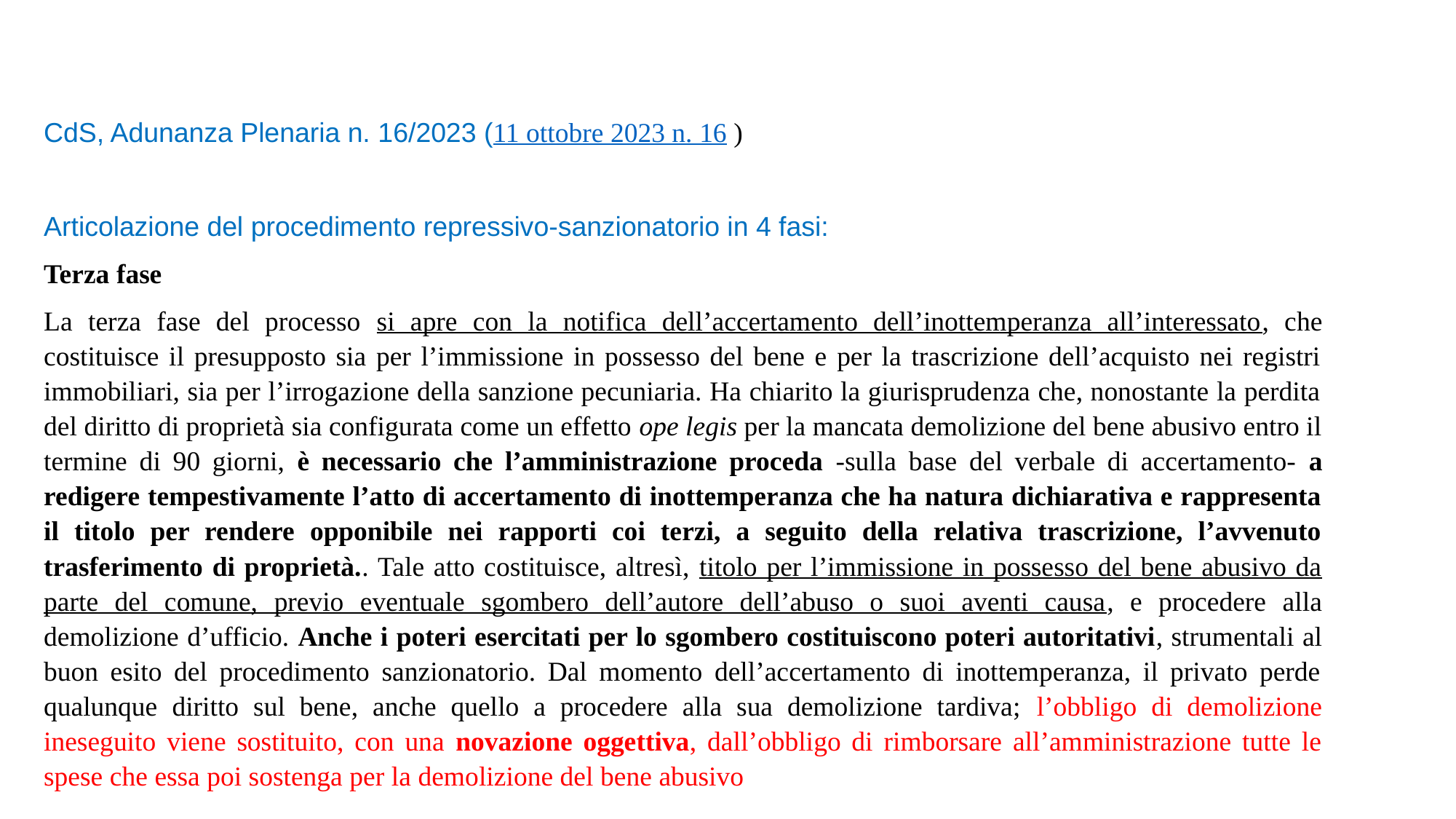

CdS, Adunanza Plenaria n. 16/2023 (11 ottobre 2023 n. 16 )

Articolazione del procedimento repressivo-sanzionatorio in 4 fasi:
Terza fase
La terza fase del processo si apre con la notifica dell’accertamento dell’inottemperanza all’interessato, che costituisce il presupposto sia per l’immissione in possesso del bene e per la trascrizione dell’acquisto nei registri immobiliari, sia per l’irrogazione della sanzione pecuniaria. Ha chiarito la giurisprudenza che, nonostante la perdita del diritto di proprietà sia configurata come un effetto ope legis per la mancata demolizione del bene abusivo entro il termine di 90 giorni, è necessario che l’amministrazione proceda -sulla base del verbale di accertamento- a redigere tempestivamente l’atto di accertamento di inottemperanza che ha natura dichiarativa e rappresenta il titolo per rendere opponibile nei rapporti coi terzi, a seguito della relativa trascrizione, l’avvenuto trasferimento di proprietà.. Tale atto costituisce, altresì, titolo per l’immissione in possesso del bene abusivo da parte del comune, previo eventuale sgombero dell’autore dell’abuso o suoi aventi causa, e procedere alla demolizione d’ufficio. Anche i poteri esercitati per lo sgombero costituiscono poteri autoritativi, strumentali al buon esito del procedimento sanzionatorio. Dal momento dell’accertamento di inottemperanza, il privato perde qualunque diritto sul bene, anche quello a procedere alla sua demolizione tardiva; l’obbligo di demolizione ineseguito viene sostituito, con una novazione oggettiva, dall’obbligo di rimborsare all’amministrazione tutte le spese che essa poi sostenga per la demolizione del bene abusivo